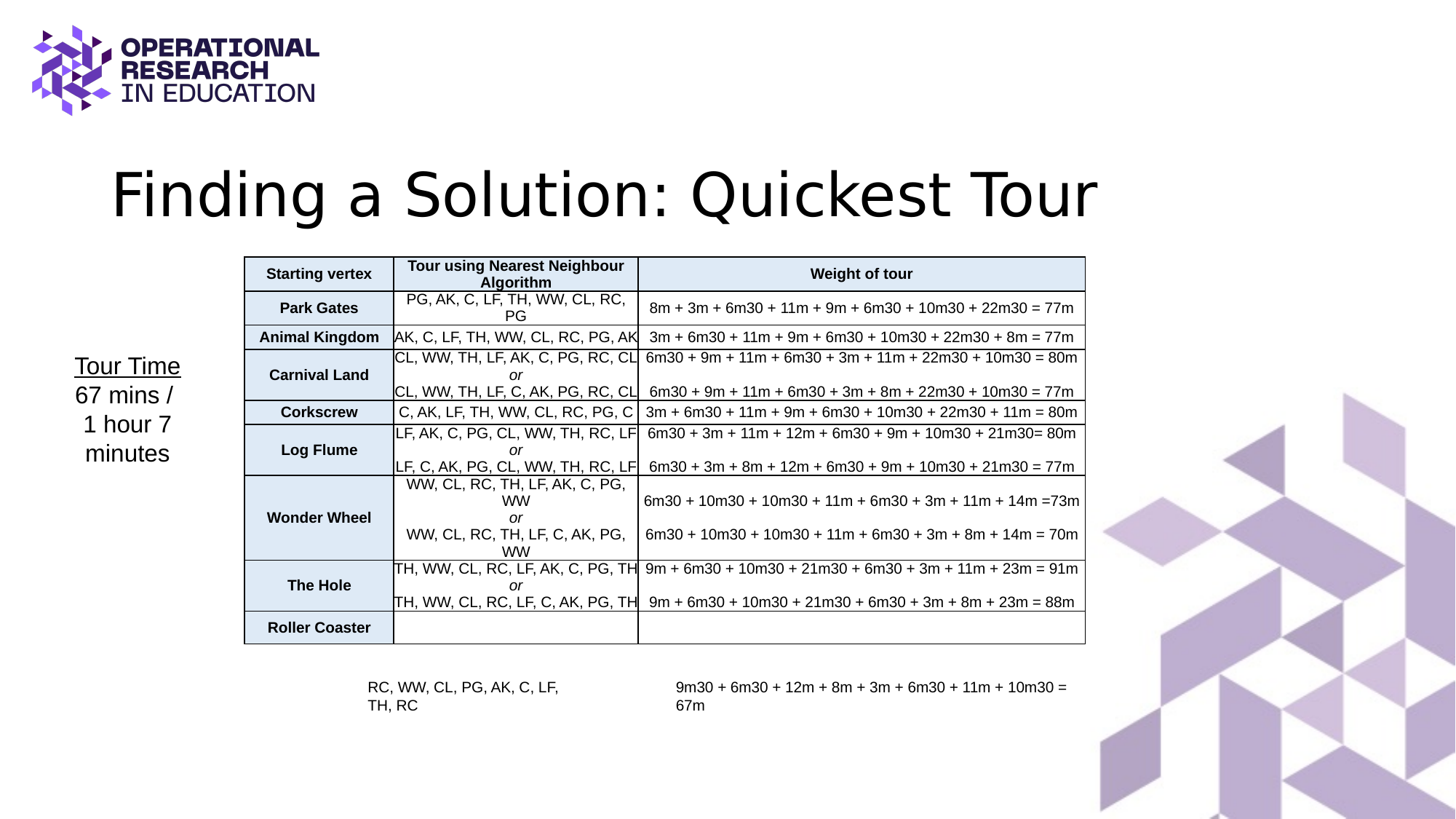

# Finding a Solution: Quickest Tour
| Starting vertex | Tour using Nearest Neighbour Algorithm | Weight of tour |
| --- | --- | --- |
| Park Gates | PG, AK, C, LF, TH, WW, CL, RC, PG | 8m + 3m + 6m30 + 11m + 9m + 6m30 + 10m30 + 22m30 = 77m |
| Animal Kingdom | AK, C, LF, TH, WW, CL, RC, PG, AK | 3m + 6m30 + 11m + 9m + 6m30 + 10m30 + 22m30 + 8m = 77m |
| Carnival Land | CL, WW, TH, LF, AK, C, PG, RC, CL or CL, WW, TH, LF, C, AK, PG, RC, CL | 6m30 + 9m + 11m + 6m30 + 3m + 11m + 22m30 + 10m30 = 80m   6m30 + 9m + 11m + 6m30 + 3m + 8m + 22m30 + 10m30 = 77m |
| Corkscrew | C, AK, LF, TH, WW, CL, RC, PG, C | 3m + 6m30 + 11m + 9m + 6m30 + 10m30 + 22m30 + 11m = 80m |
| Log Flume | LF, AK, C, PG, CL, WW, TH, RC, LF or LF, C, AK, PG, CL, WW, TH, RC, LF | 6m30 + 3m + 11m + 12m + 6m30 + 9m + 10m30 + 21m30= 80m   6m30 + 3m + 8m + 12m + 6m30 + 9m + 10m30 + 21m30 = 77m |
| Wonder Wheel | WW, CL, RC, TH, LF, AK, C, PG, WW or WW, CL, RC, TH, LF, C, AK, PG, WW | 6m30 + 10m30 + 10m30 + 11m + 6m30 + 3m + 11m + 14m =73m   6m30 + 10m30 + 10m30 + 11m + 6m30 + 3m + 8m + 14m = 70m |
| The Hole | TH, WW, CL, RC, LF, AK, C, PG, TH or TH, WW, CL, RC, LF, C, AK, PG, TH | 9m + 6m30 + 10m30 + 21m30 + 6m30 + 3m + 11m + 23m = 91m   9m + 6m30 + 10m30 + 21m30 + 6m30 + 3m + 8m + 23m = 88m |
| Roller Coaster |  |  |
Tour Time
67 mins /
1 hour 7 minutes
RC, WW, CL, PG, AK, C, LF, TH, RC
9m30 + 6m30 + 12m + 8m + 3m + 6m30 + 11m + 10m30 = 67m